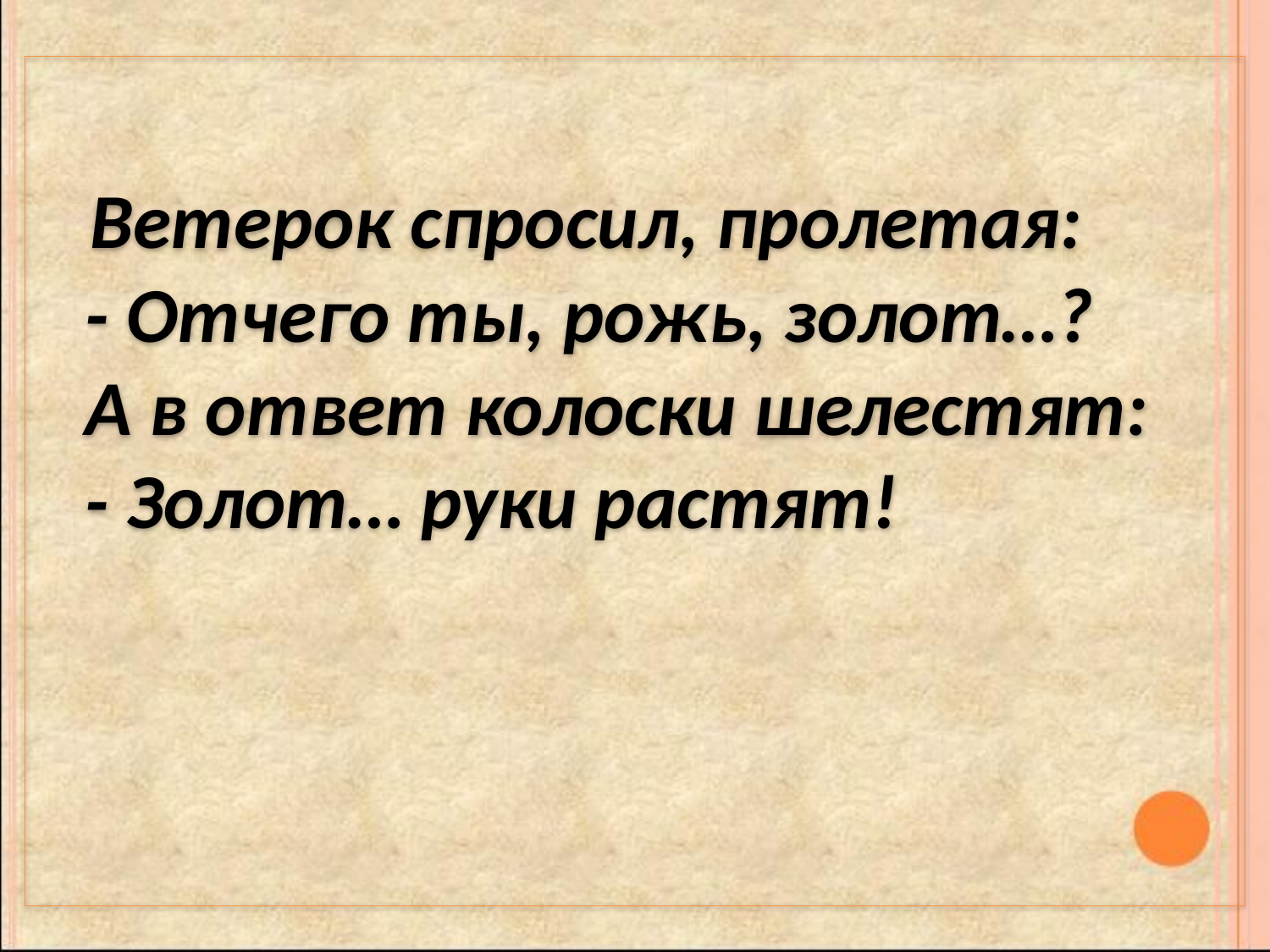

Ветерок спросил, пролетая:
- Отчего ты, рожь, золот…?
А в ответ колоски шелестят:
- Золот… руки растят!